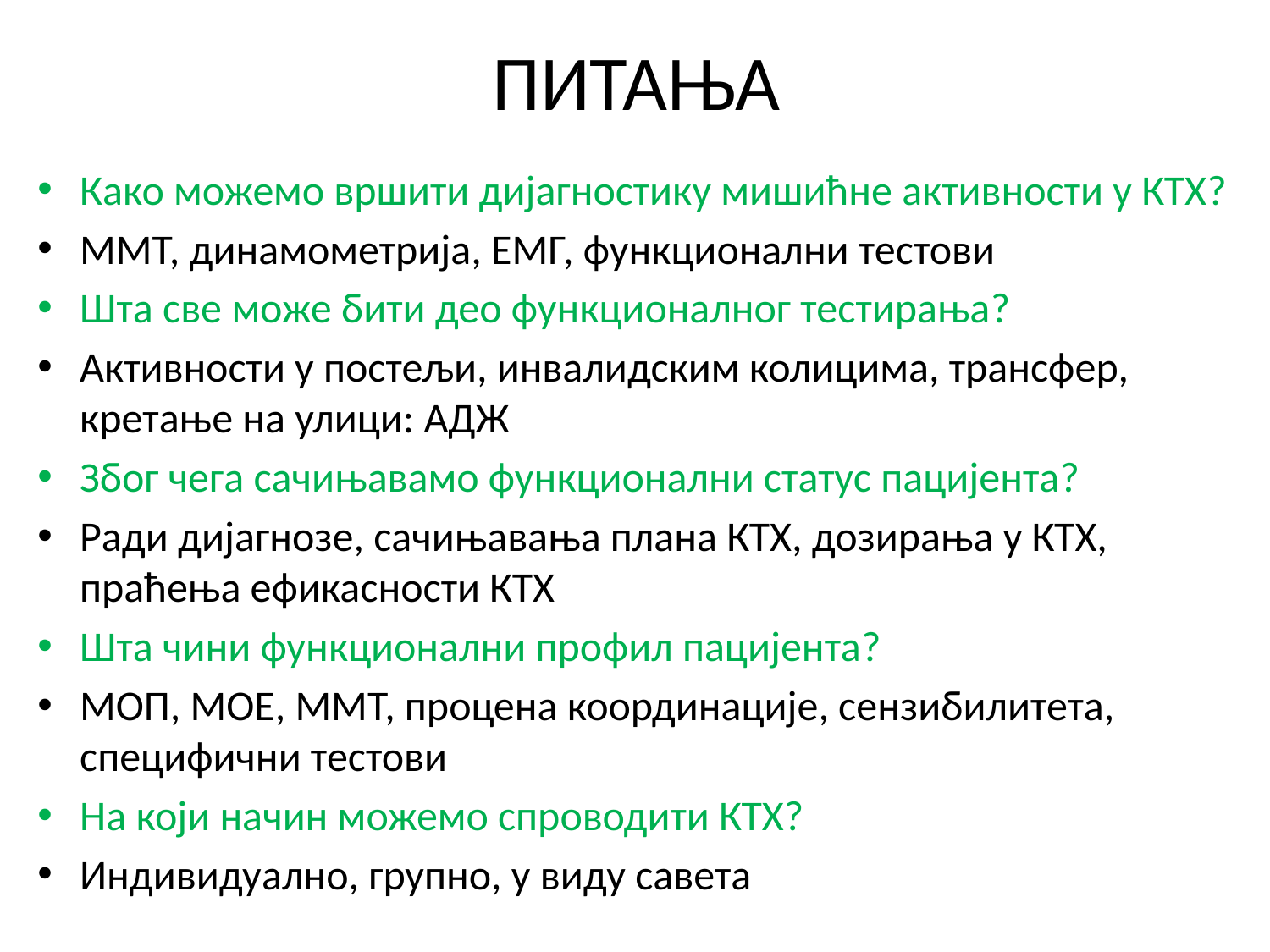

# ПИТАЊА
Како можемо вршити дијагностику мишићне активности у КТХ?
ММТ, динамометрија, ЕМГ, функционални тестови
Шта све може бити део функционалног тестирања?
Активности у постељи, инвалидским колицима, трансфер, кретање на улици: АДЖ
Због чега сачињавамо функционални статус пацијента?
Ради дијагнозе, сачињавања плана КТХ, дозирања у КТХ, праћења ефикасности КТХ
Шта чини функционални профил пацијента?
МОП, МОЕ, ММТ, процена координације, сензибилитета, специфични тестови
На који начин можемо спроводити КТХ?
Индивидуално, групно, у виду савета